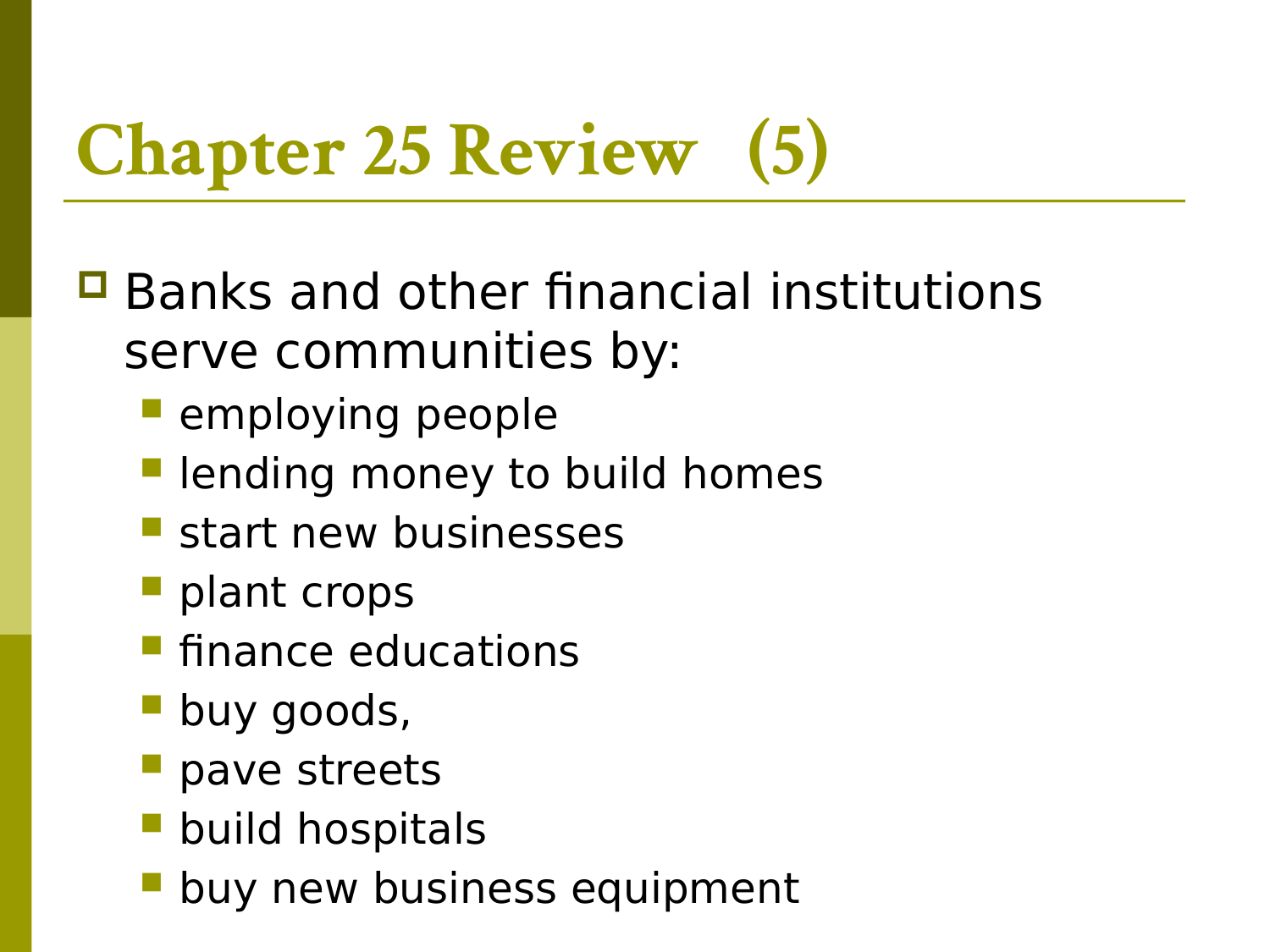

# Chapter 25 Review   (5)
Banks and other financial institutions serve communities by:
employing people
lending money to build homes
start new businesses
plant crops
finance educations
buy goods,
pave streets
build hospitals
buy new business equipment